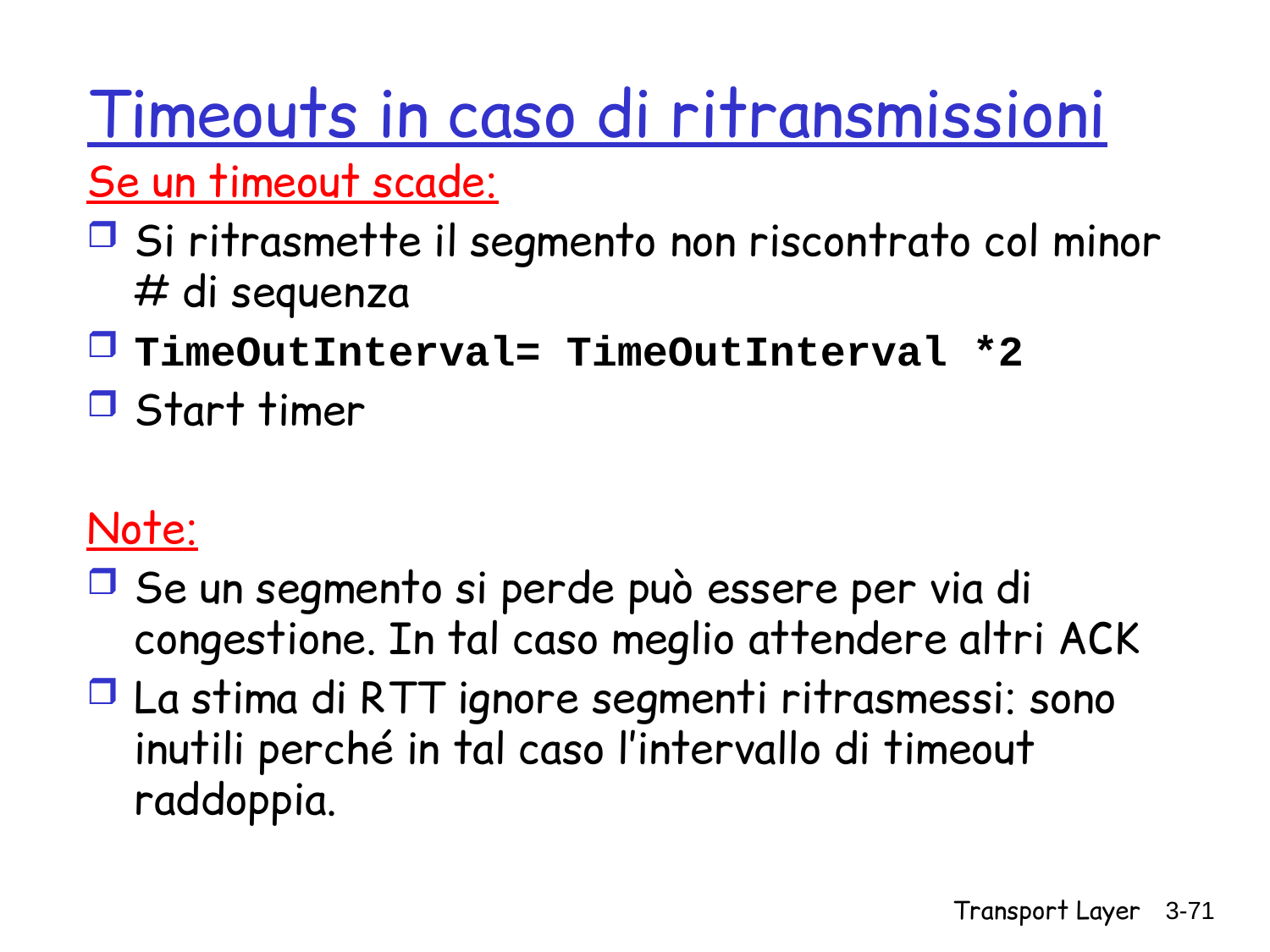

# Timeouts in caso di ritransmissioni
Se un timeout scade:
Si ritrasmette il segmento non riscontrato col minor # di sequenza
TimeOutInterval= TimeOutInterval *2
Start timer

Note:
Se un segmento si perde può essere per via di congestione. In tal caso meglio attendere altri ACK
La stima di RTT ignore segmenti ritrasmessi: sono inutili perché in tal caso l’intervallo di timeout raddoppia.

Transport Layer
3-71